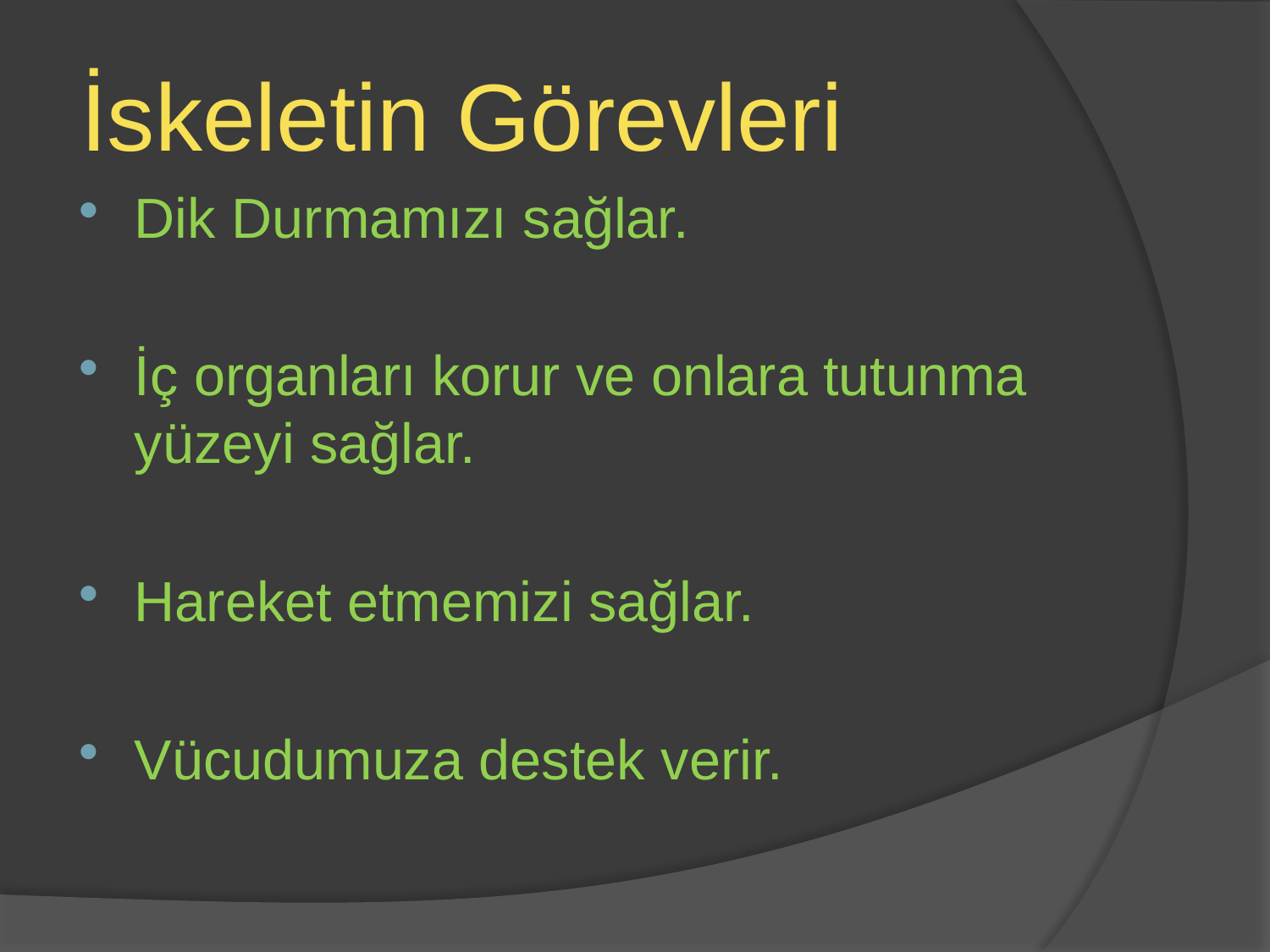

İskeletin Görevleri
Dik Durmamızı sağlar.

İç organları korur ve onlara tutunma yüzeyi sağlar.

Hareket etmemizi sağlar.

Vücudumuza destek verir.